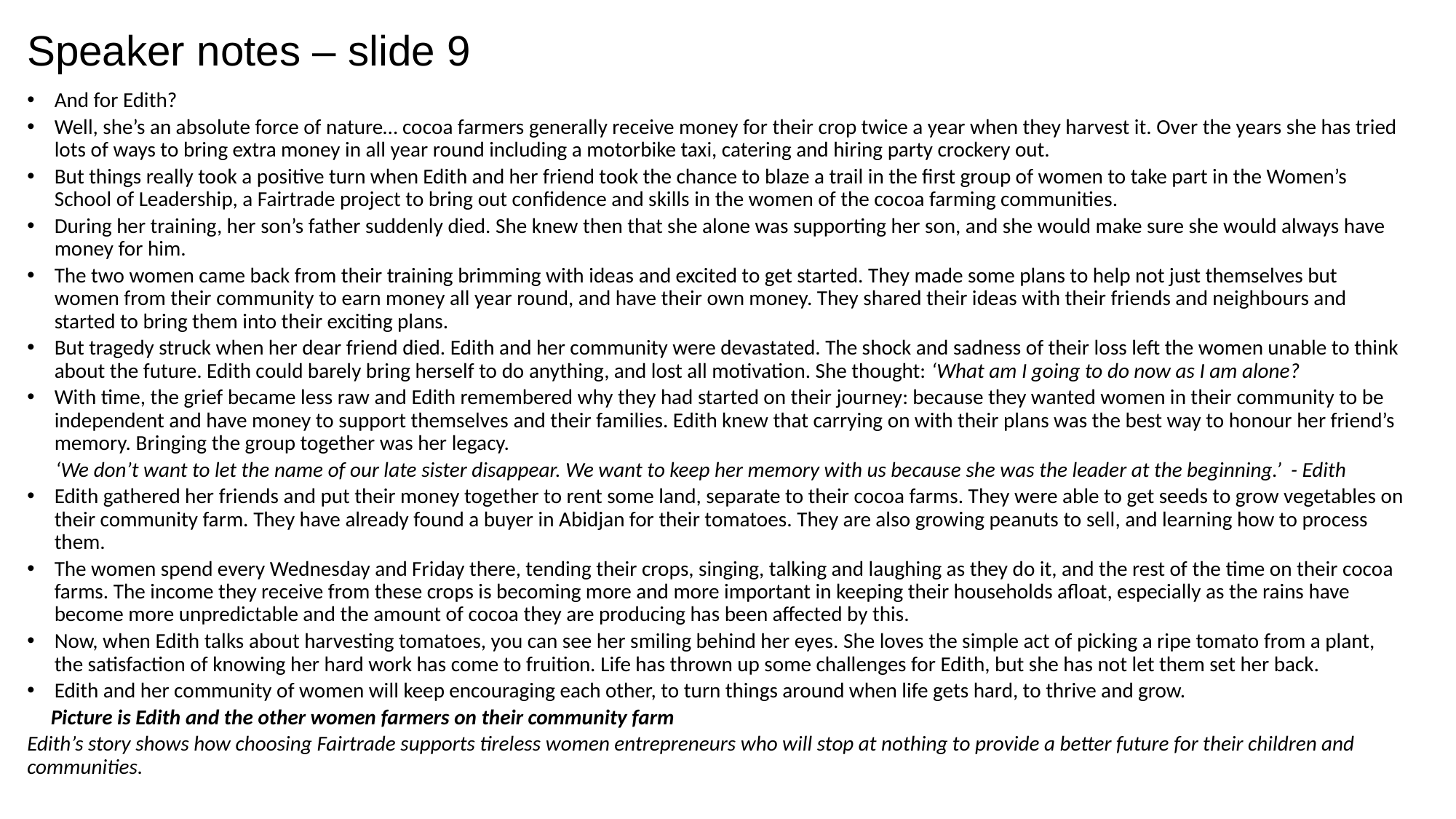

# Speaker notes – slide 9
And for Edith?
Well, she’s an absolute force of nature… cocoa farmers generally receive money for their crop twice a year when they harvest it. Over the years she has tried lots of ways to bring extra money in all year round including a motorbike taxi, catering and hiring party crockery out.
But things really took a positive turn when Edith and her friend took the chance to blaze a trail in the first group of women to take part in the Women’s School of Leadership, a Fairtrade project to bring out confidence and skills in the women of the cocoa farming communities.
During her training, her son’s father suddenly died. She knew then that she alone was supporting her son, and she would make sure she would always have money for him.
The two women came back from their training brimming with ideas and excited to get started. They made some plans to help not just themselves but women from their community to earn money all year round, and have their own money. They shared their ideas with their friends and neighbours and started to bring them into their exciting plans.
But tragedy struck when her dear friend died. Edith and her community were devastated. The shock and sadness of their loss left the women unable to think about the future. Edith could barely bring herself to do anything, and lost all motivation. She thought: ‘What am I going to do now as I am alone?
With time, the grief became less raw and Edith remembered why they had started on their journey: because they wanted women in their community to be independent and have money to support themselves and their families. Edith knew that carrying on with their plans was the best way to honour her friend’s memory. Bringing the group together was her legacy.
      ‘We don’t want to let the name of our late sister disappear. We want to keep her memory with us because she was the leader at the beginning.’  - Edith
Edith gathered her friends and put their money together to rent some land, separate to their cocoa farms. They were able to get seeds to grow vegetables on their community farm. They have already found a buyer in Abidjan for their tomatoes. They are also growing peanuts to sell, and learning how to process them.
The women spend every Wednesday and Friday there, tending their crops, singing, talking and laughing as they do it, and the rest of the time on their cocoa farms. The income they receive from these crops is becoming more and more important in keeping their households afloat, especially as the rains have become more unpredictable and the amount of cocoa they are producing has been affected by this.
Now, when Edith talks about harvesting tomatoes, you can see her smiling behind her eyes. She loves the simple act of picking a ripe tomato from a plant, the satisfaction of knowing her hard work has come to fruition. Life has thrown up some challenges for Edith, but she has not let them set her back.
Edith and her community of women will keep encouraging each other, to turn things around when life gets hard, to thrive and grow.
     Picture is Edith and the other women farmers on their community farm
Edith’s story shows how choosing Fairtrade supports tireless women entrepreneurs who will stop at nothing to provide a better future for their children and communities.